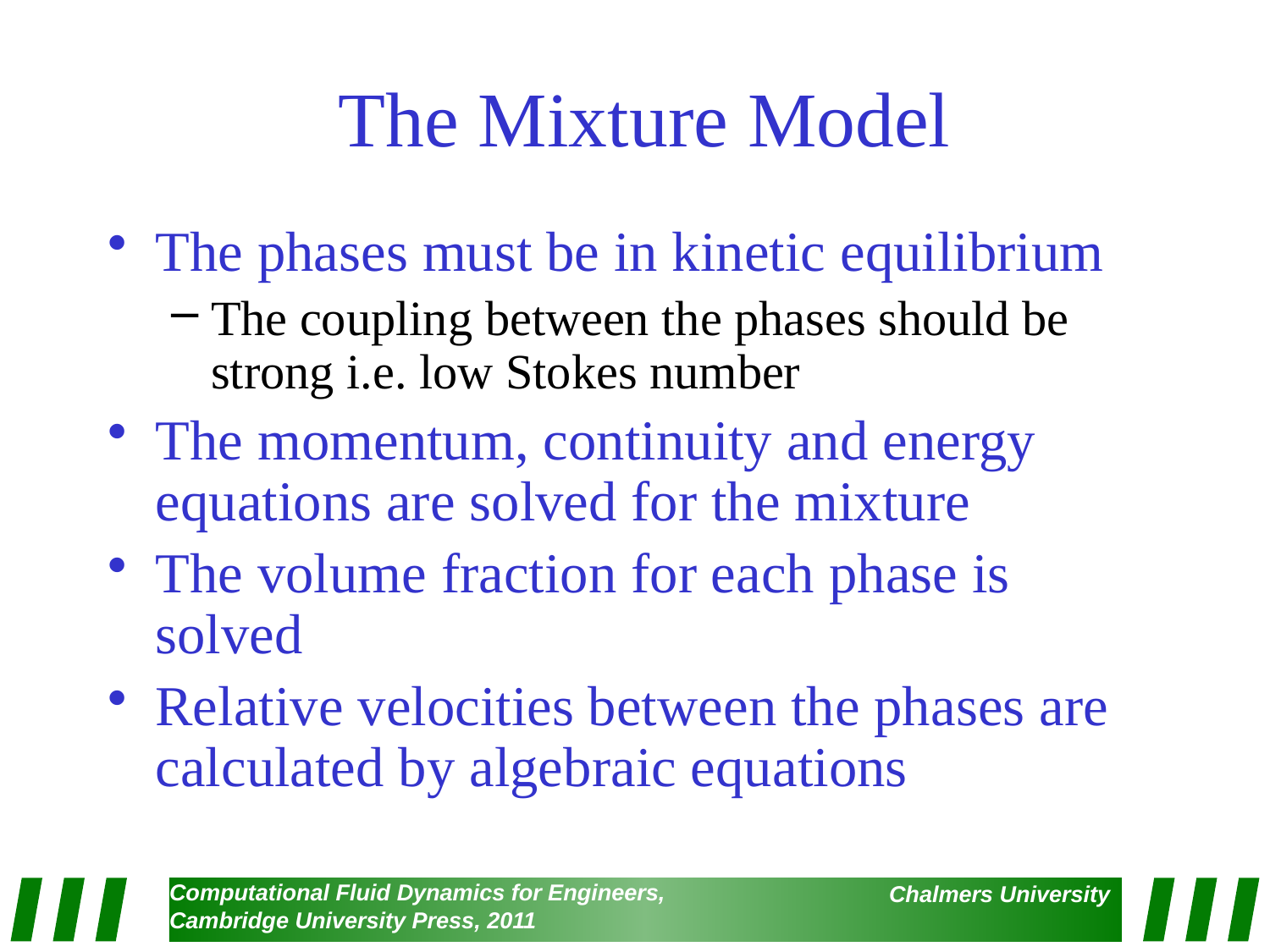

# The Mixture Model
The phases must be in kinetic equilibrium
The coupling between the phases should be strong i.e. low Stokes number
The momentum, continuity and energy equations are solved for the mixture
The volume fraction for each phase is solved
Relative velocities between the phases are calculated by algebraic equations